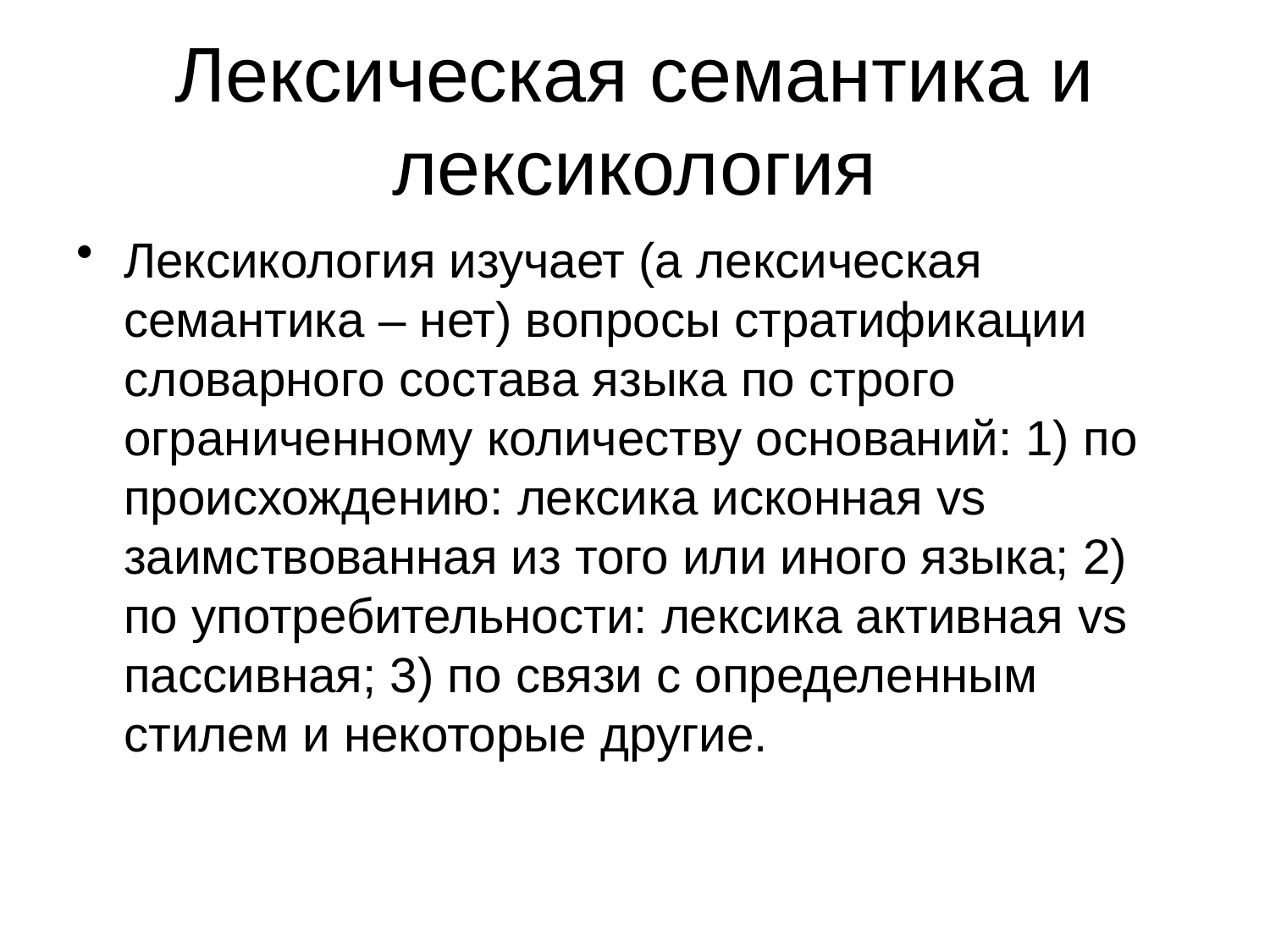

# Лексическая семантика и лексикология
Лексикология изучает (а лексическая семантика – нет) вопросы стратификации словарного состава языка по строго ограниченному количеству оснований: 1) по происхождению: лексика исконная vs заимствованная из того или иного языка; 2) по употребительности: лексика активная vs пассивная; 3) по связи с определенным стилем и некоторые другие.